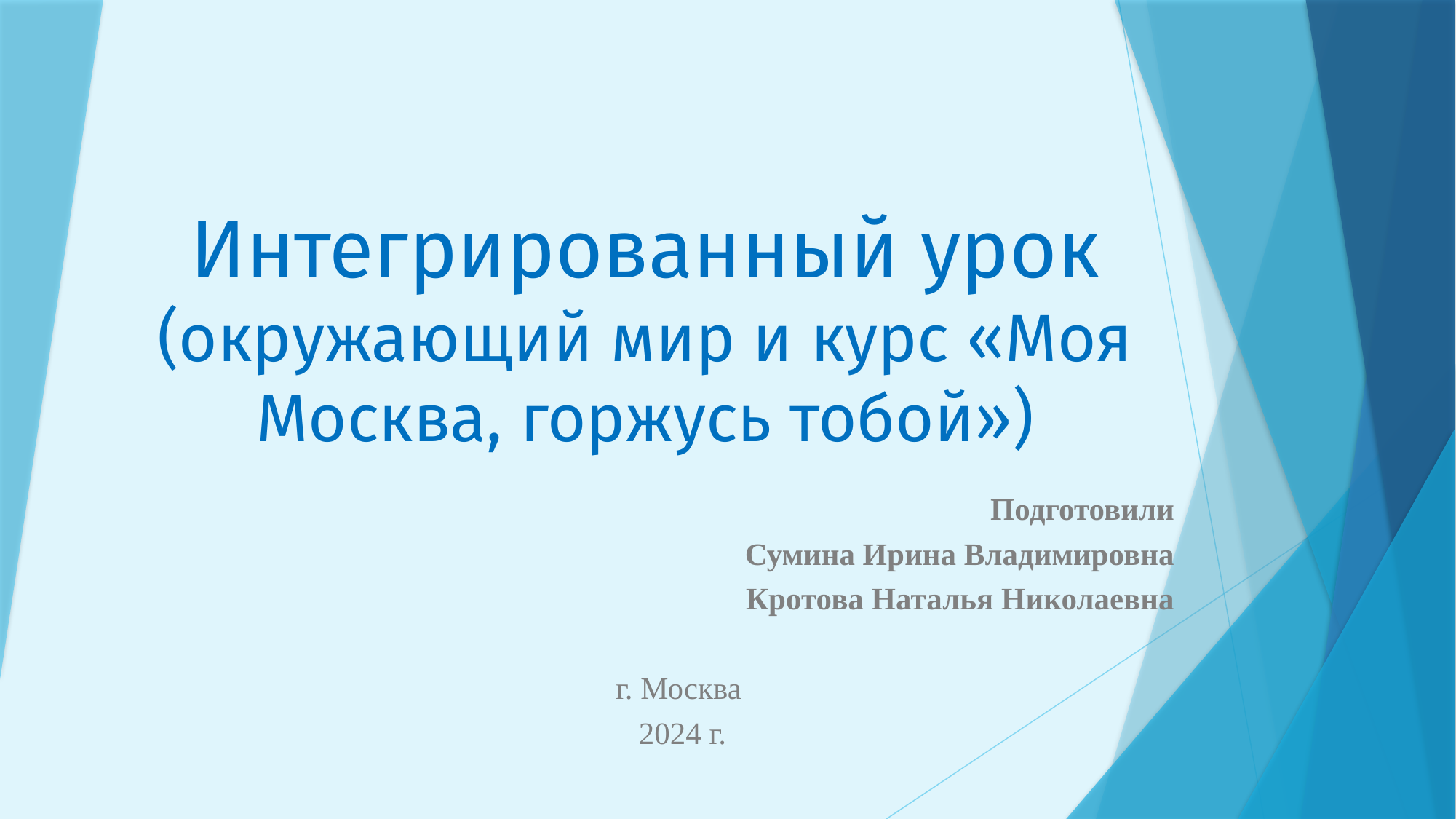

# Интегрированный урок (окружающий мир и курс «Моя Москва, горжусь тобой»)
Подготовили
Сумина Ирина Владимировна
Кротова Наталья Николаевна

г. Москва
2024 г.